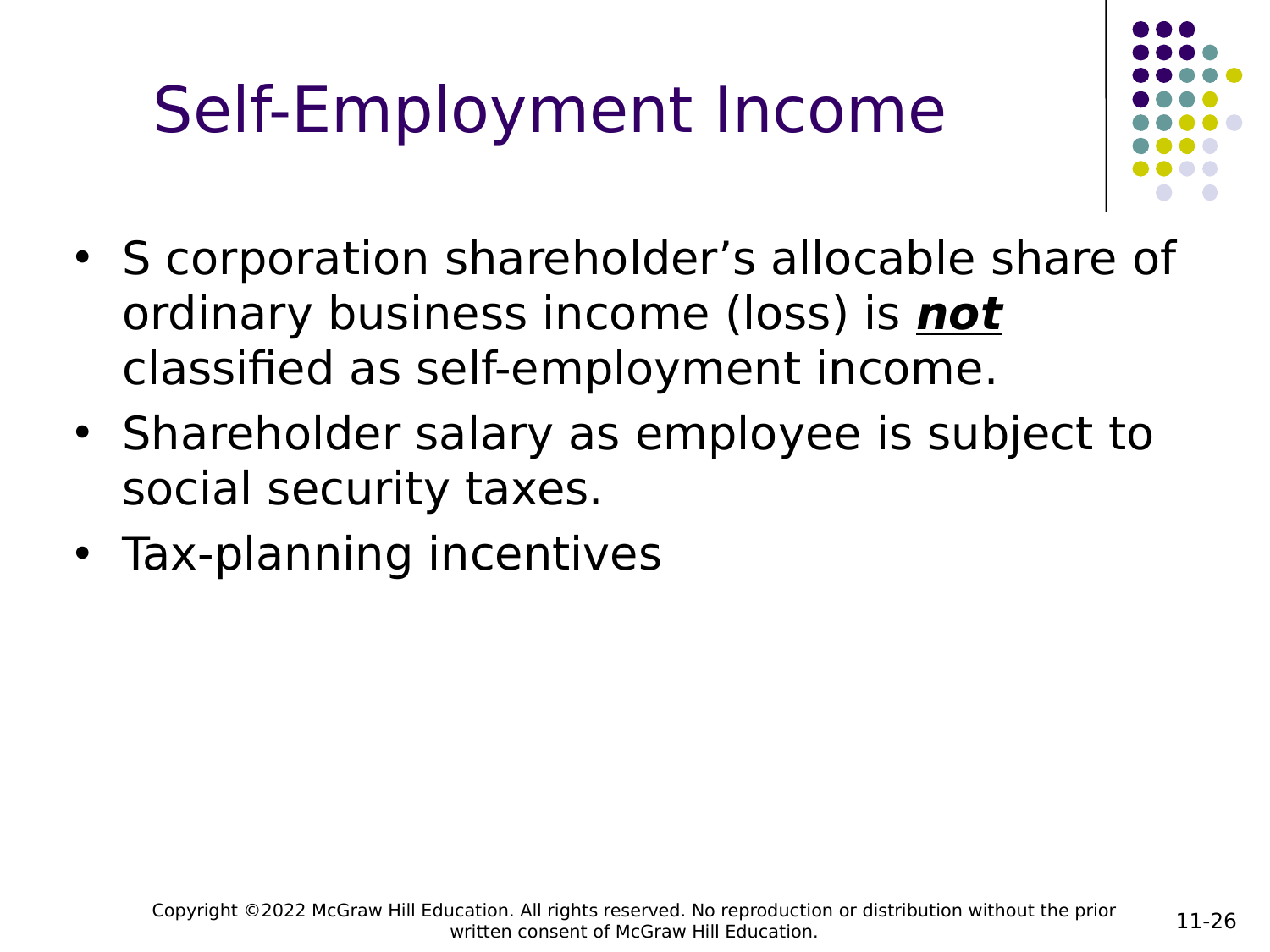

# Self-Employment Income
S corporation shareholder’s allocable share of ordinary business income (loss) is not classified as self-employment income.
Shareholder salary as employee is subject to social security taxes.
Tax-planning incentives